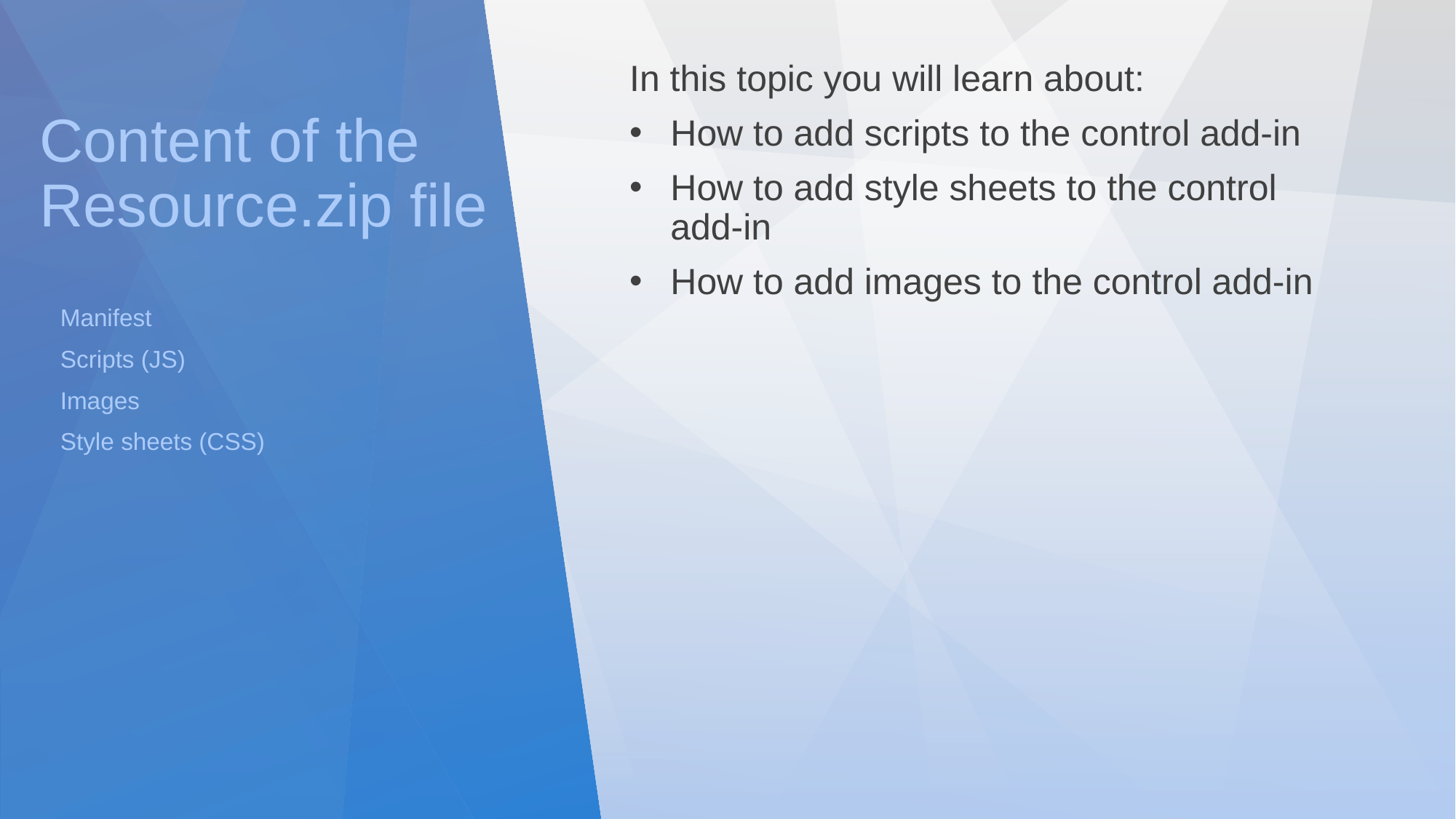

# Content of the Resource.zip file
In this topic you will learn about:
How to add scripts to the control add-in
How to add style sheets to the control add-in
How to add images to the control add-in
Manifest
Scripts (JS)
Images
Style sheets (CSS)